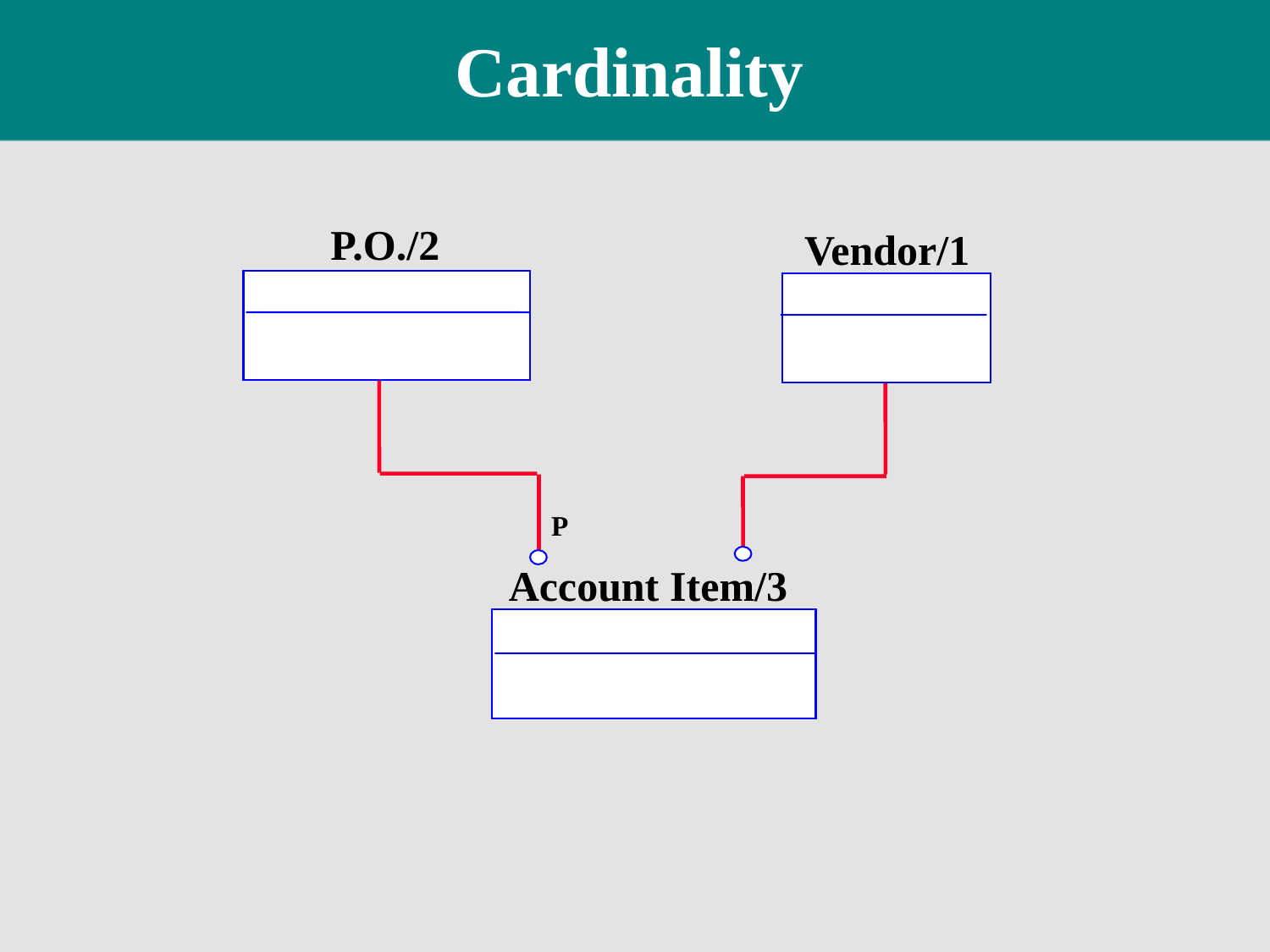

# Cardinality
P.O./2
Vendor/1

P

Account Item/3